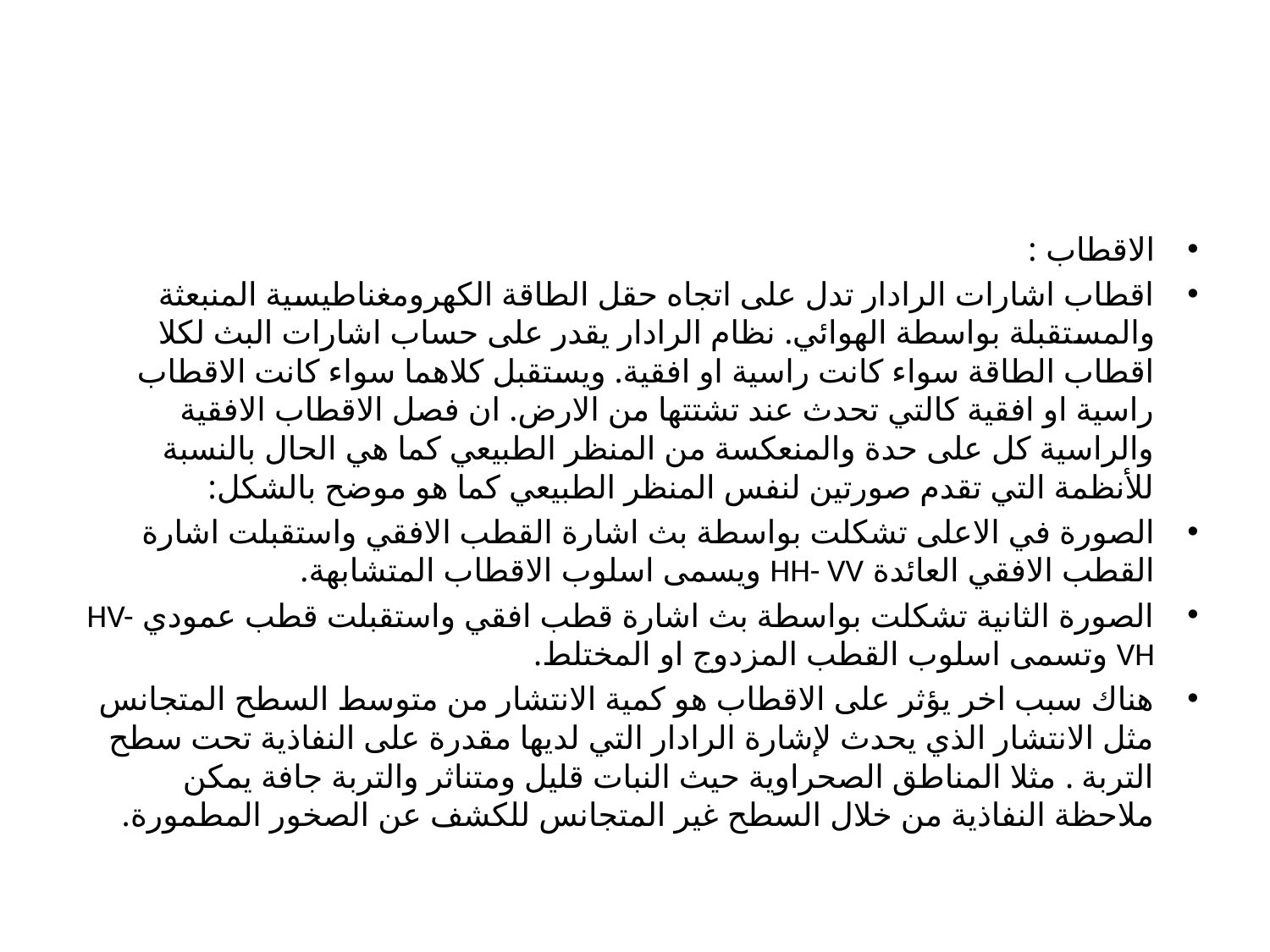

الاقطاب :
اقطاب اشارات الرادار تدل على اتجاه حقل الطاقة الكهرومغناطيسية المنبعثة والمستقبلة بواسطة الهوائي. نظام الرادار يقدر على حساب اشارات البث لكلا اقطاب الطاقة سواء كانت راسية او افقية. ويستقبل كلاهما سواء كانت الاقطاب راسية او افقية كالتي تحدث عند تشتتها من الارض. ان فصل الاقطاب الافقية والراسية كل على حدة والمنعكسة من المنظر الطبيعي كما هي الحال بالنسبة للأنظمة التي تقدم صورتين لنفس المنظر الطبيعي كما هو موضح بالشكل:
الصورة في الاعلى تشكلت بواسطة بث اشارة القطب الافقي واستقبلت اشارة القطب الافقي العائدة HH- VV ويسمى اسلوب الاقطاب المتشابهة.
الصورة الثانية تشكلت بواسطة بث اشارة قطب افقي واستقبلت قطب عمودي HV-VH وتسمى اسلوب القطب المزدوج او المختلط.
هناك سبب اخر يؤثر على الاقطاب هو كمية الانتشار من متوسط السطح المتجانس مثل الانتشار الذي يحدث لإشارة الرادار التي لديها مقدرة على النفاذية تحت سطح التربة . مثلا المناطق الصحراوية حيث النبات قليل ومتناثر والتربة جافة يمكن ملاحظة النفاذية من خلال السطح غير المتجانس للكشف عن الصخور المطمورة.